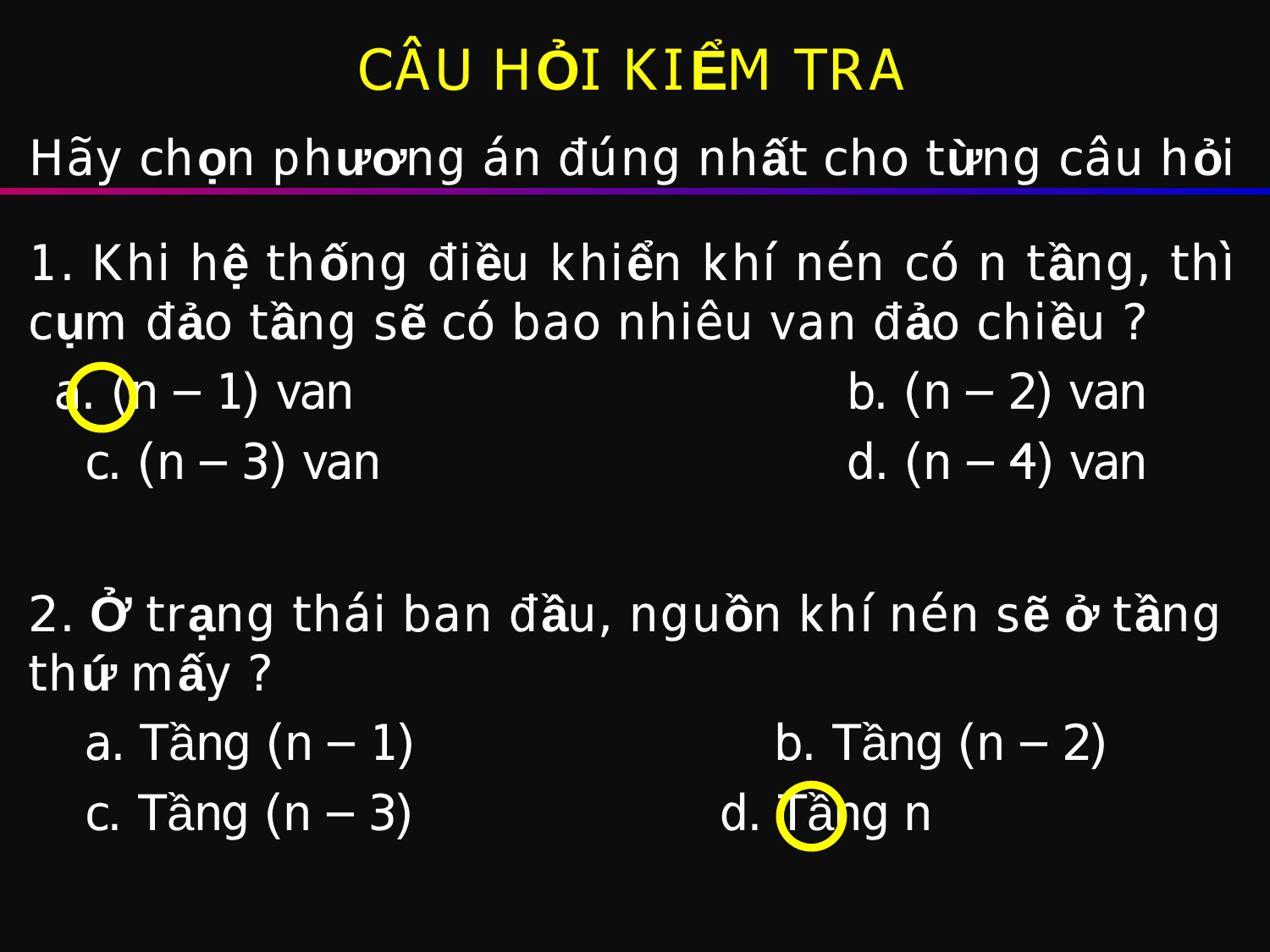

CÂU HỎI KIỂM TRA
Hãy chọn phương án đúng nhất cho từng câu hỏi

1. Khi hệ thống điều khiển khí nén có n tầng, thì cụm đảo tầng sẽ có bao nhiêu van đảo chiều ?
 (n – 1) van				b. (n – 2) van
c. (n – 3) van				d. (n – 4) van

2. Ở trạng thái ban đầu, nguồn khí nén sẽ ở tầng thứ mấy ?
Tầng (n – 1)			b. Tầng (n – 2)
c. Tầng (n – 3)			d. Tầng n